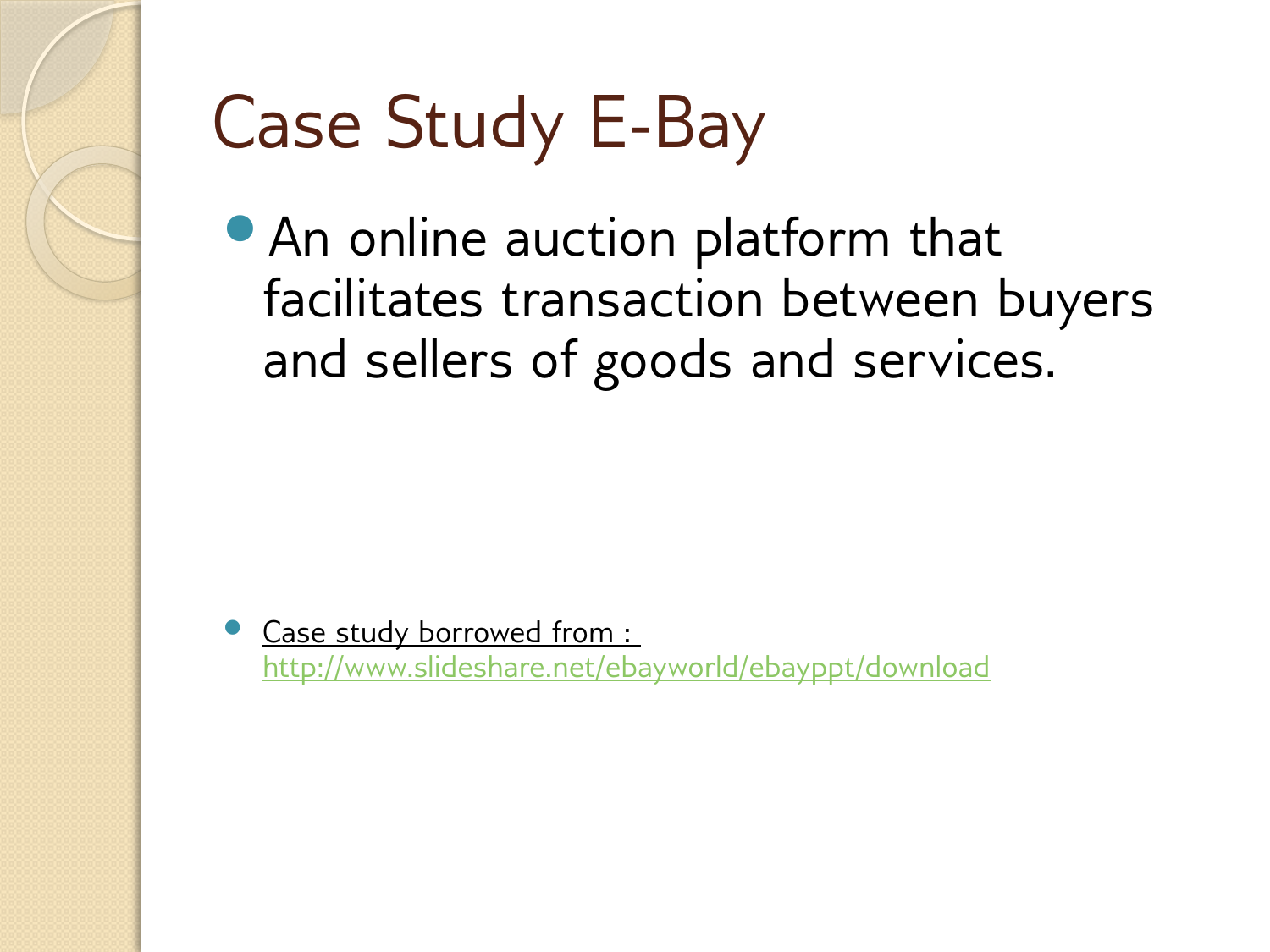

# Case Study E-Bay
An online auction platform that facilitates transaction between buyers and sellers of goods and services.

Case study borrowed from : http://www.slideshare.net/ebayworld/ebayppt/download